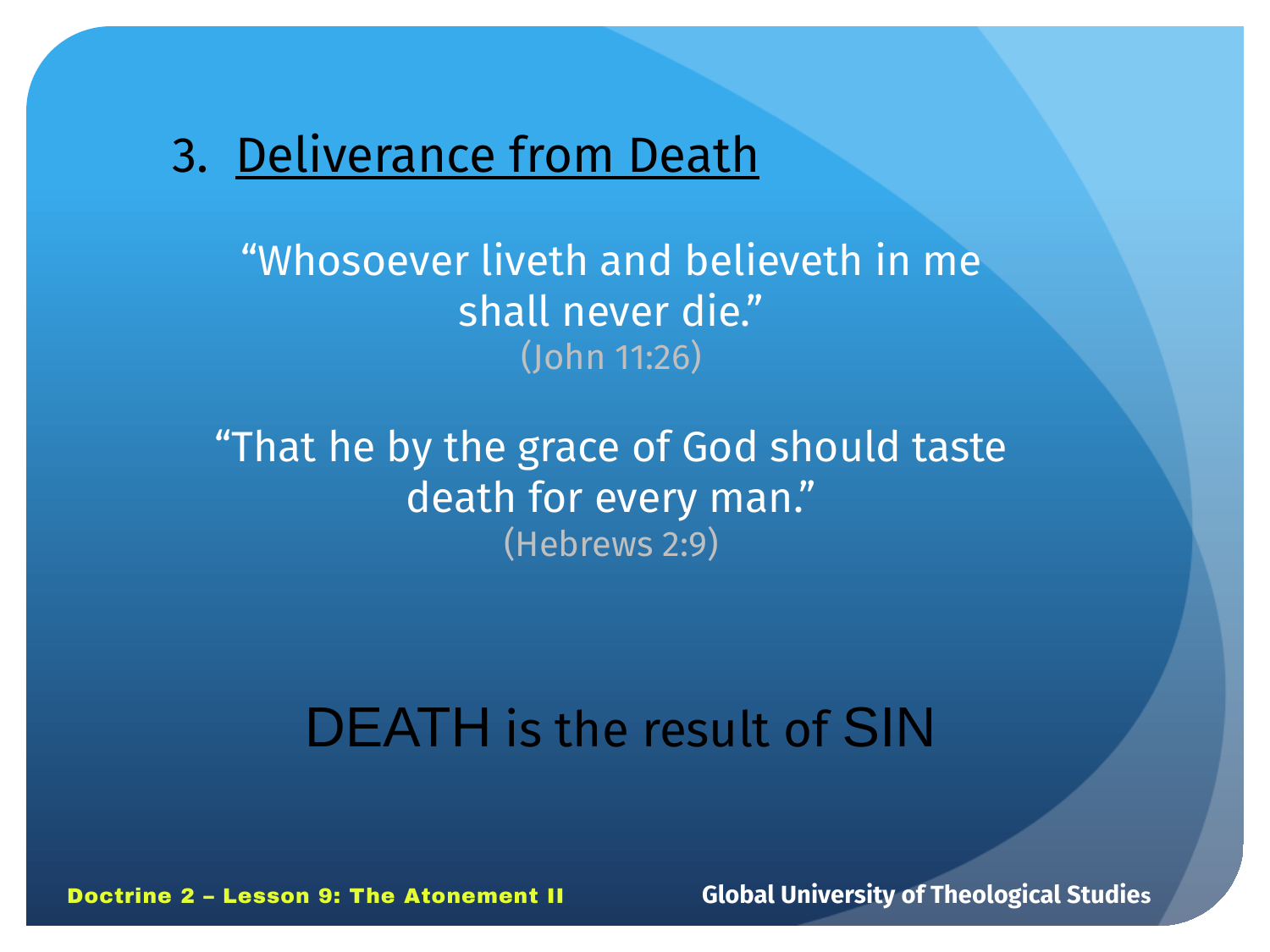

Deliverance from Death

“Whosoever liveth and believeth in me
shall never die.”
(John 11:26)

“That he by the grace of God should taste death for every man.”
(Hebrews 2:9)
DEATH is the result of SIN
Doctrine 2 – Lesson 9: The Atonement II		Global University of Theological Studies